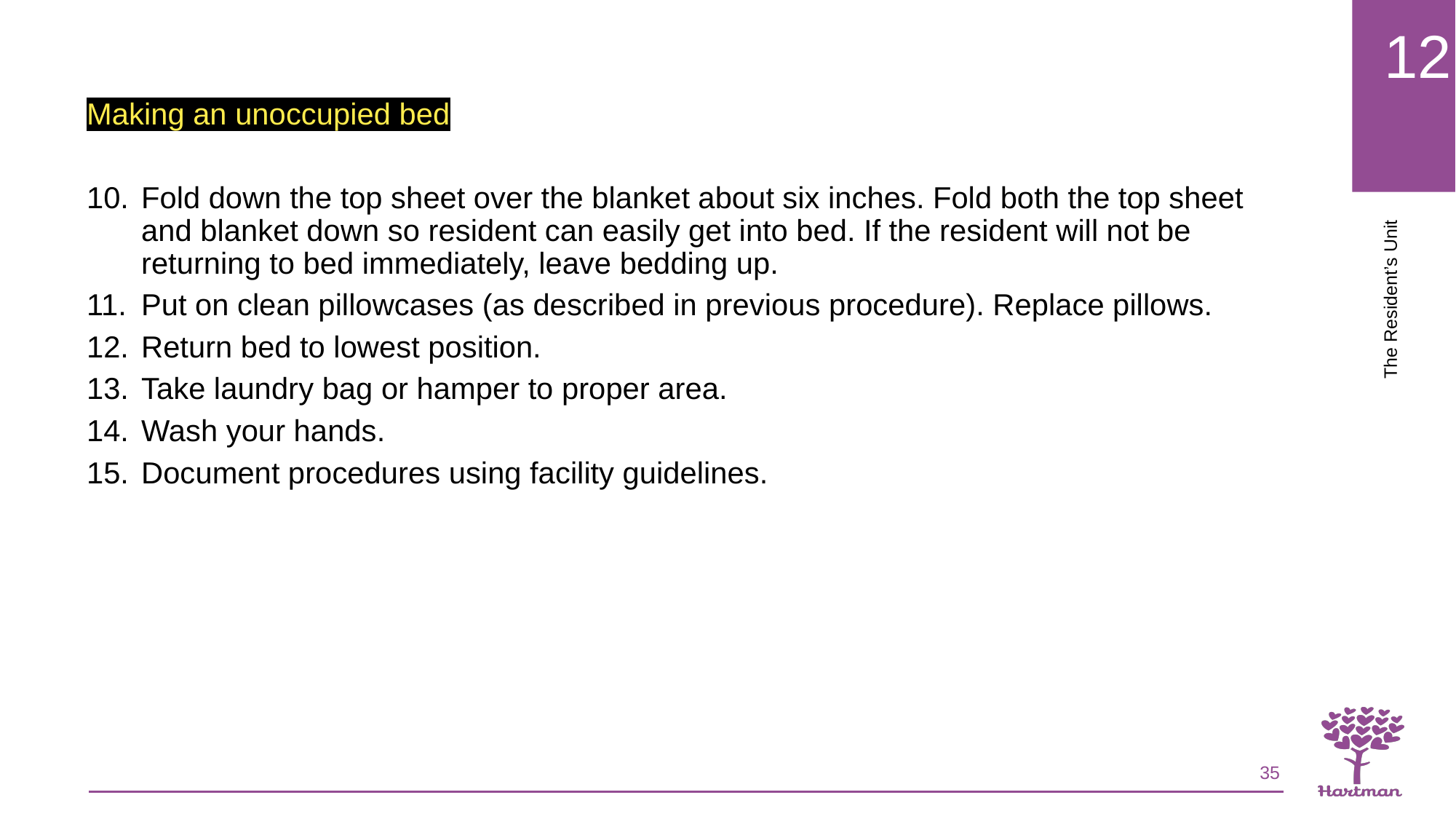

Making an unoccupied bed

Fold down the top sheet over the blanket about six inches. Fold both the top sheet and blanket down so resident can easily get into bed. If the resident will not be returning to bed immediately, leave bedding up.
Put on clean pillowcases (as described in previous procedure). Replace pillows.
Return bed to lowest position.
Take laundry bag or hamper to proper area.
Wash your hands.
Document procedures using facility guidelines.

35